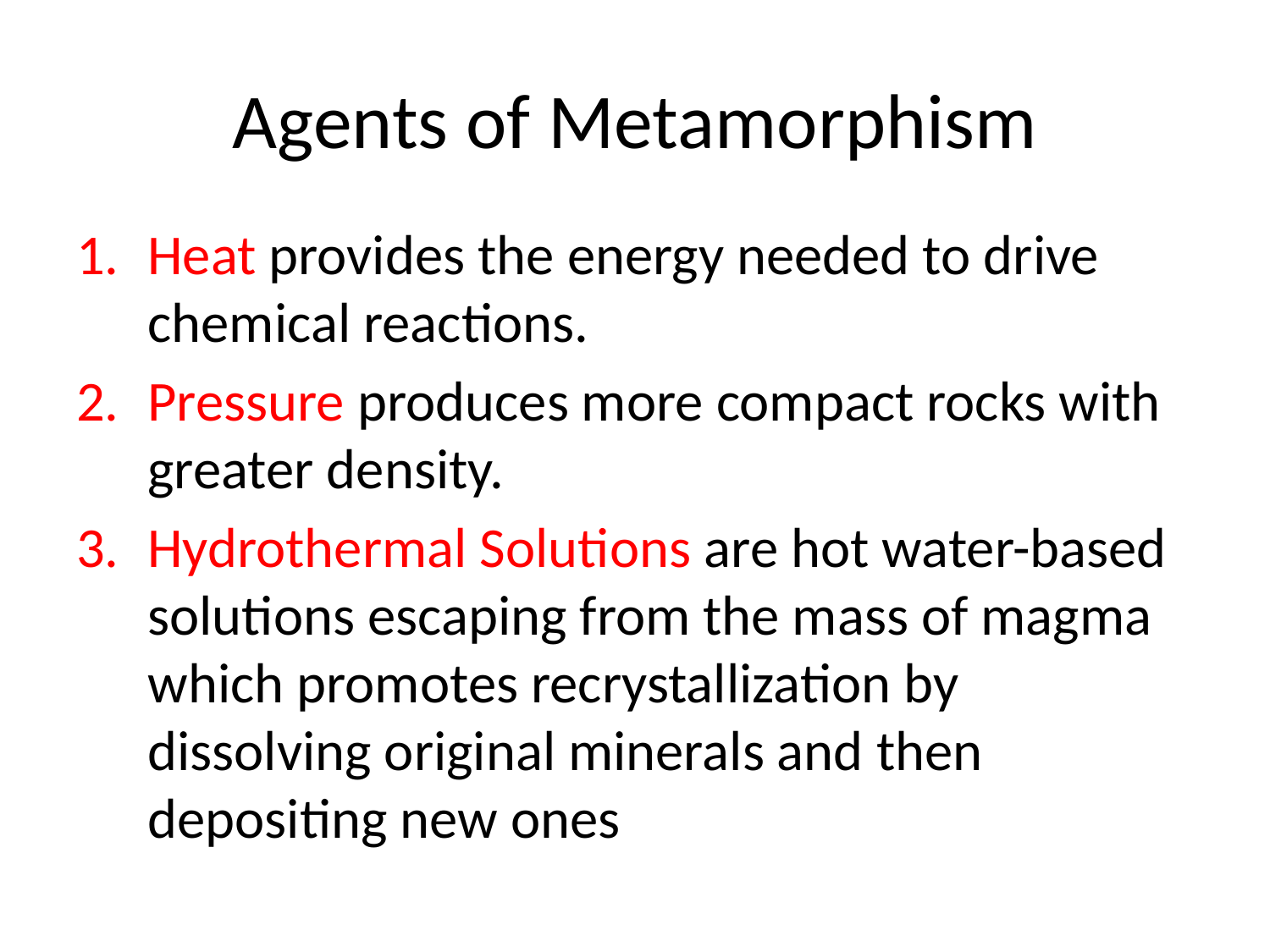

# Agents of Metamorphism
Heat provides the energy needed to drive chemical reactions.
Pressure produces more compact rocks with greater density.
Hydrothermal Solutions are hot water-based solutions escaping from the mass of magma which promotes recrystallization by dissolving original minerals and then depositing new ones